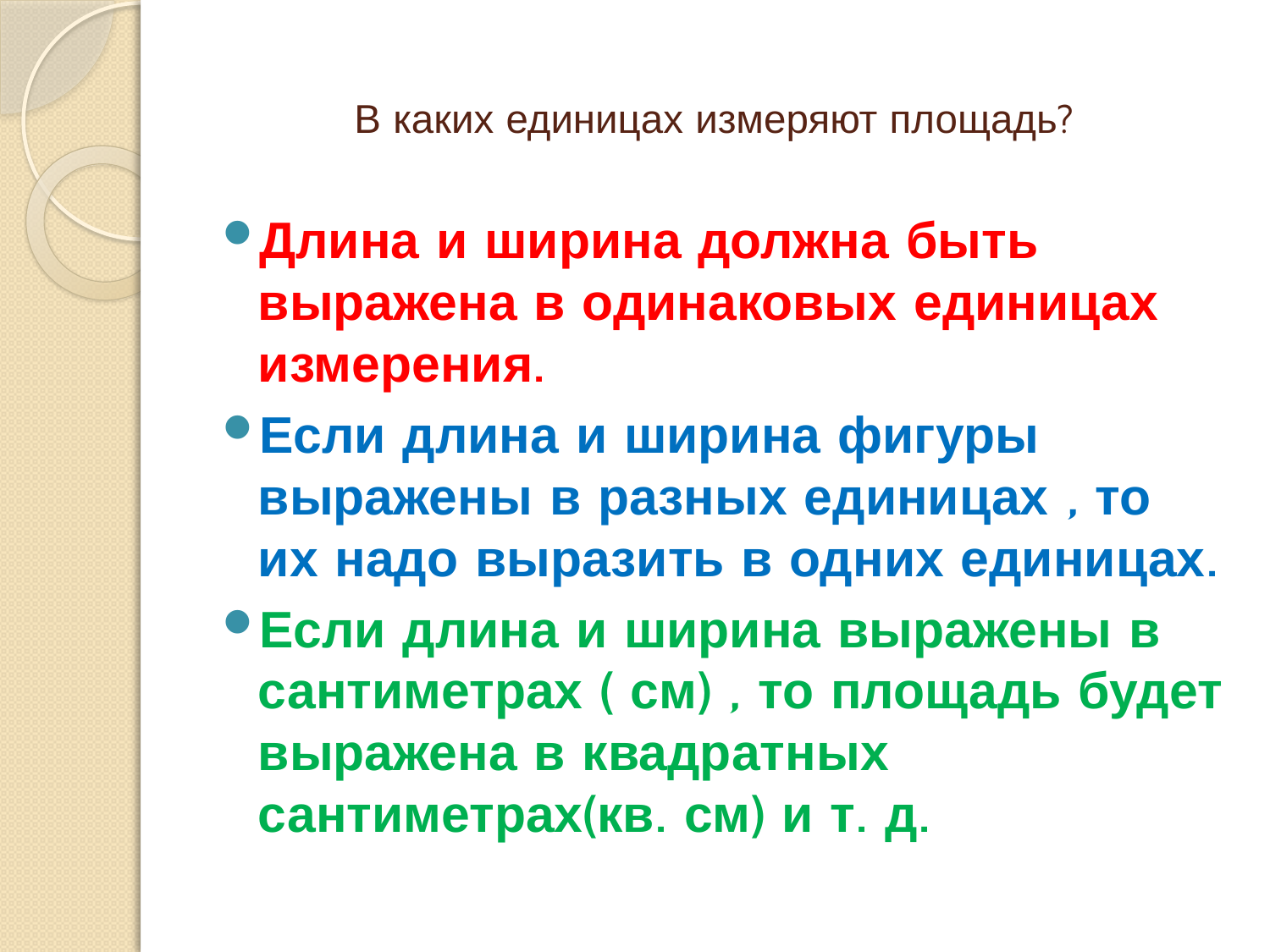

# В каких единицах измеряют площадь?
Длина и ширина должна быть выражена в одинаковых единицах измерения.
Если длина и ширина фигуры выражены в разных единицах , то их надо выразить в одних единицах.
Если длина и ширина выражены в сантиметрах ( см) , то площадь будет выражена в квадратных сантиметрах(кв. см) и т. д.